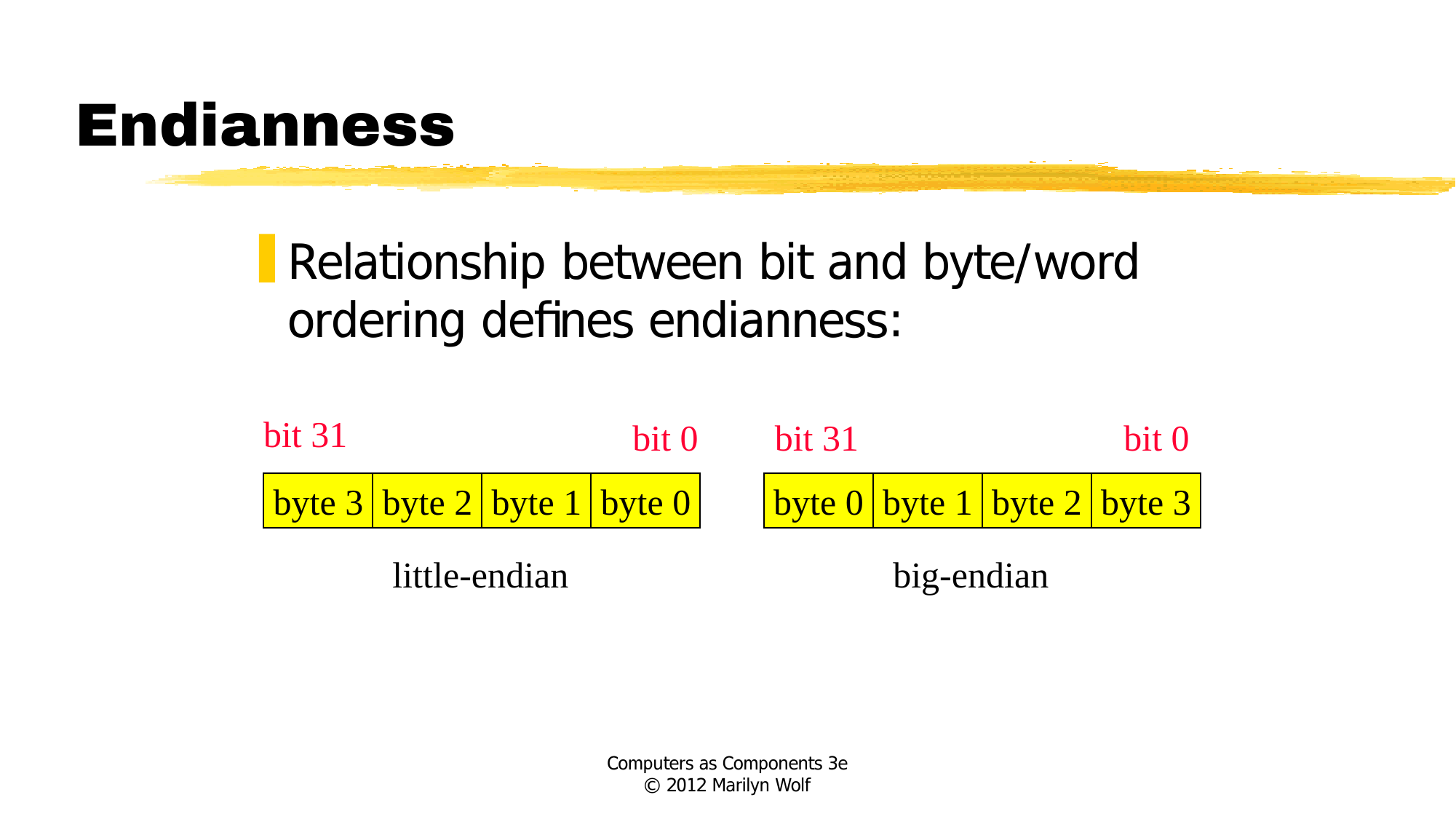

# Endianness
Relationship between bit and byte/word ordering defines endianness:
bit 31
bit 0
bit 31
bit 0
byte 3
byte 2
byte 1
byte 0
byte 0
byte 1
byte 2
byte 3
little-endian
big-endian